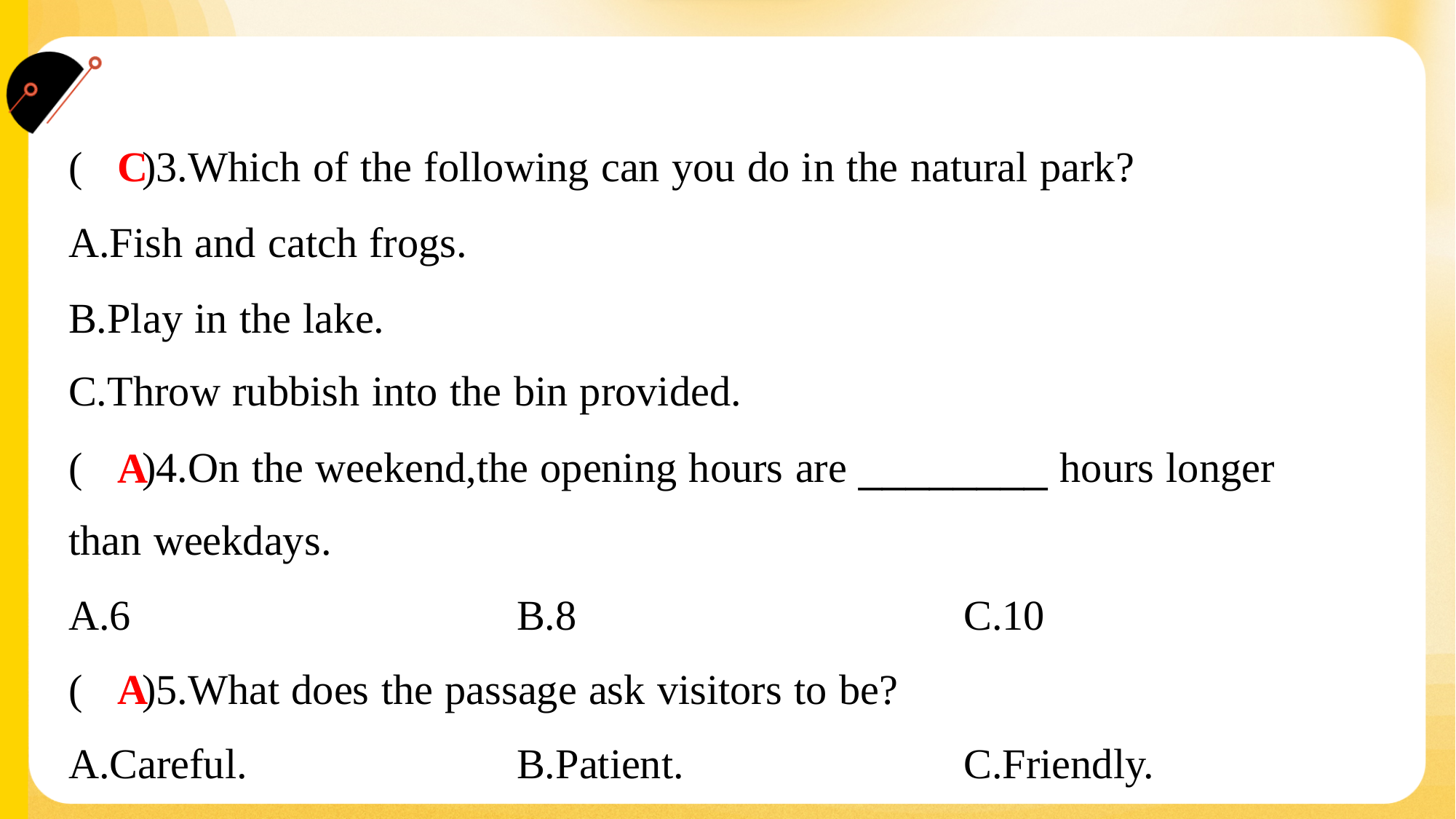

C
(     )3.Which of the following can you do in the natural park?
A.Fish and catch frogs.
B.Play in the lake.
C.Throw rubbish into the bin provided.
(     )4.On the weekend,the opening hours are ________ hours longer
than weekdays.
A
A.6	B.8	C.10
A
(     )5.What does the passage ask visitors to be?
A.Careful.	B.Patient.	C.Friendly.